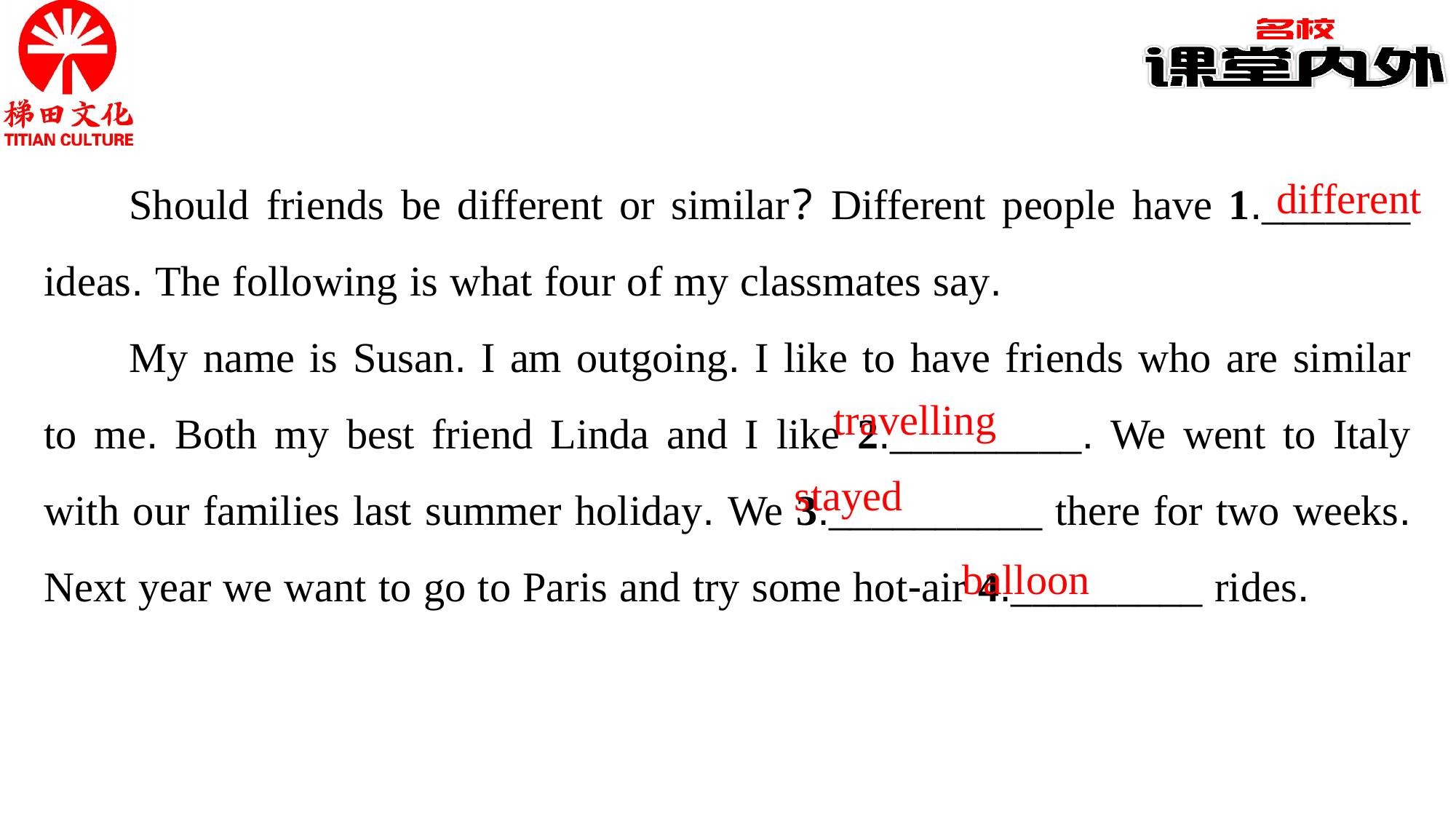

Should friends be different or similar? Different people have 1._______ ideas. The following is what four of my classmates say.
My name is Susan. I am outgoing. I like to have friends who are similar to me. Both my best friend Linda and I like 2._________. We went to Italy with our families last summer holiday. We 3.__________ there for two weeks. Next year we want to go to Paris and try some hot-air 4._________ rides.
different
travelling
stayed
balloon